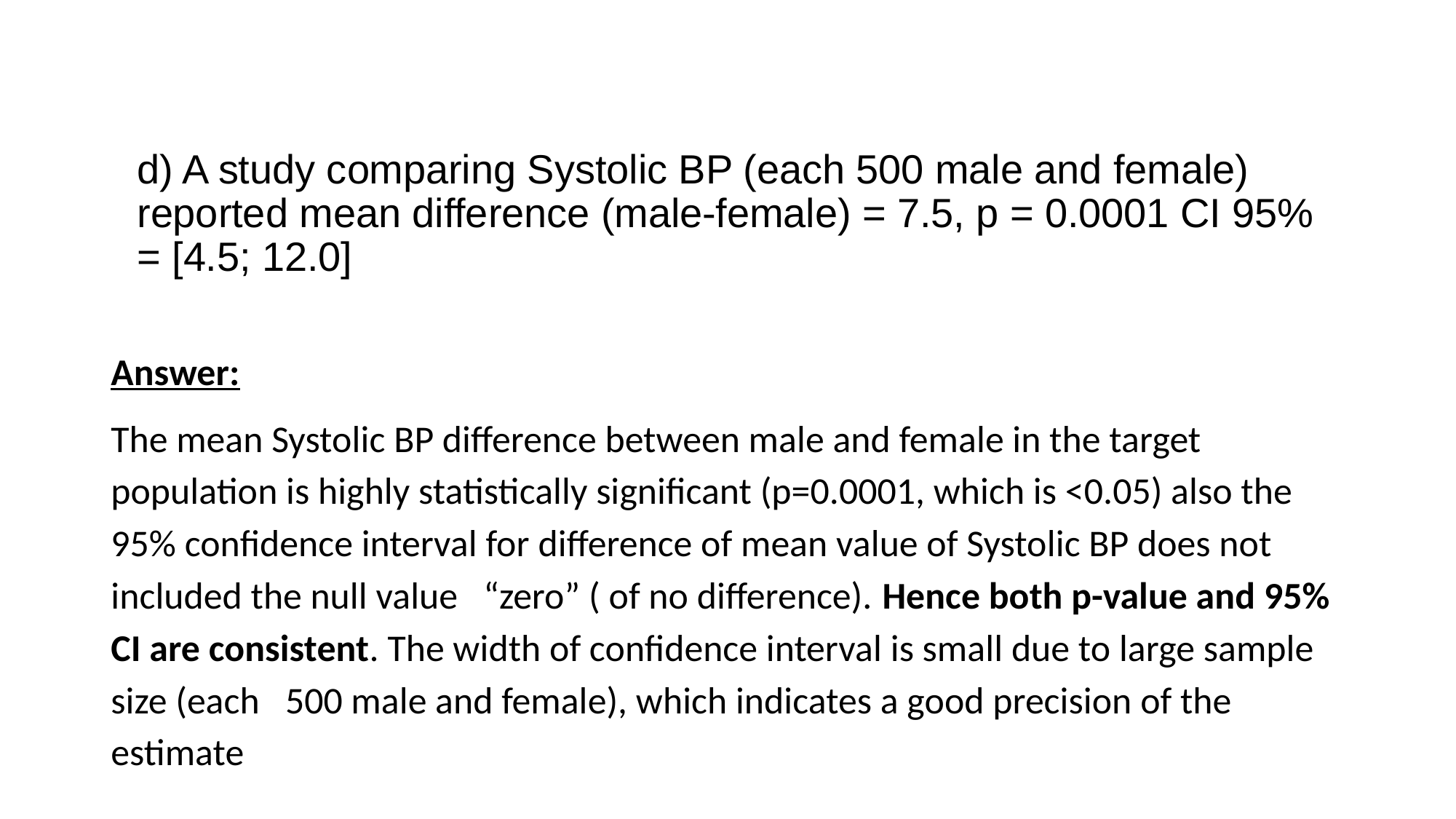

d) A study comparing Systolic BP (each 500 male and female) reported mean difference (male-female) = 7.5, p = 0.0001 CI 95% = [4.5; 12.0]

Answer:
The mean Systolic BP difference between male and female in the target population is highly statistically significant (p=0.0001, which is <0.05) also the 95% confidence interval for difference of mean value of Systolic BP does not included the null value   “zero” ( of no difference). Hence both p-value and 95% CI are consistent. The width of confidence interval is small due to large sample size (each   500 male and female), which indicates a good precision of the estimate